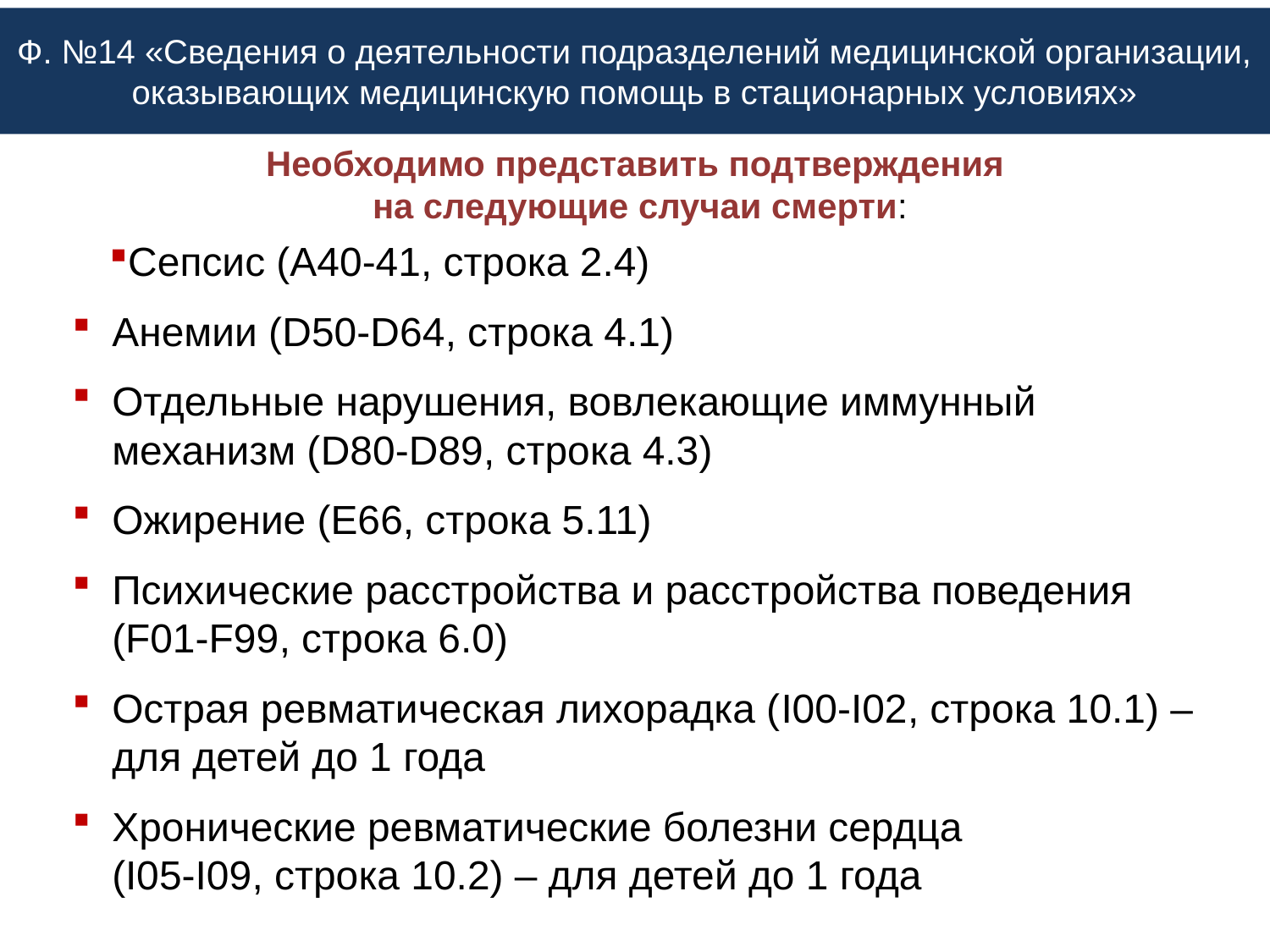

Ф. №14 «Сведения о деятельности подразделений медицинской организации, оказывающих медицинскую помощь в стационарных условиях»
Необходимо представить подтверждения
на следующие случаи смерти:
Сепсис (А40-41, строка 2.4)
Анемии (D50-D64, строка 4.1)
Отдельные нарушения, вовлекающие иммунный механизм (D80-D89, строка 4.3)
Ожирение (Е66, строка 5.11)
Психические расстройства и расстройства поведения (F01-F99, строка 6.0)
Острая ревматическая лихорадка (I00-I02, строка 10.1) – для детей до 1 года
Хронические ревматические болезни сердца
(I05-I09, строка 10.2) – для детей до 1 года